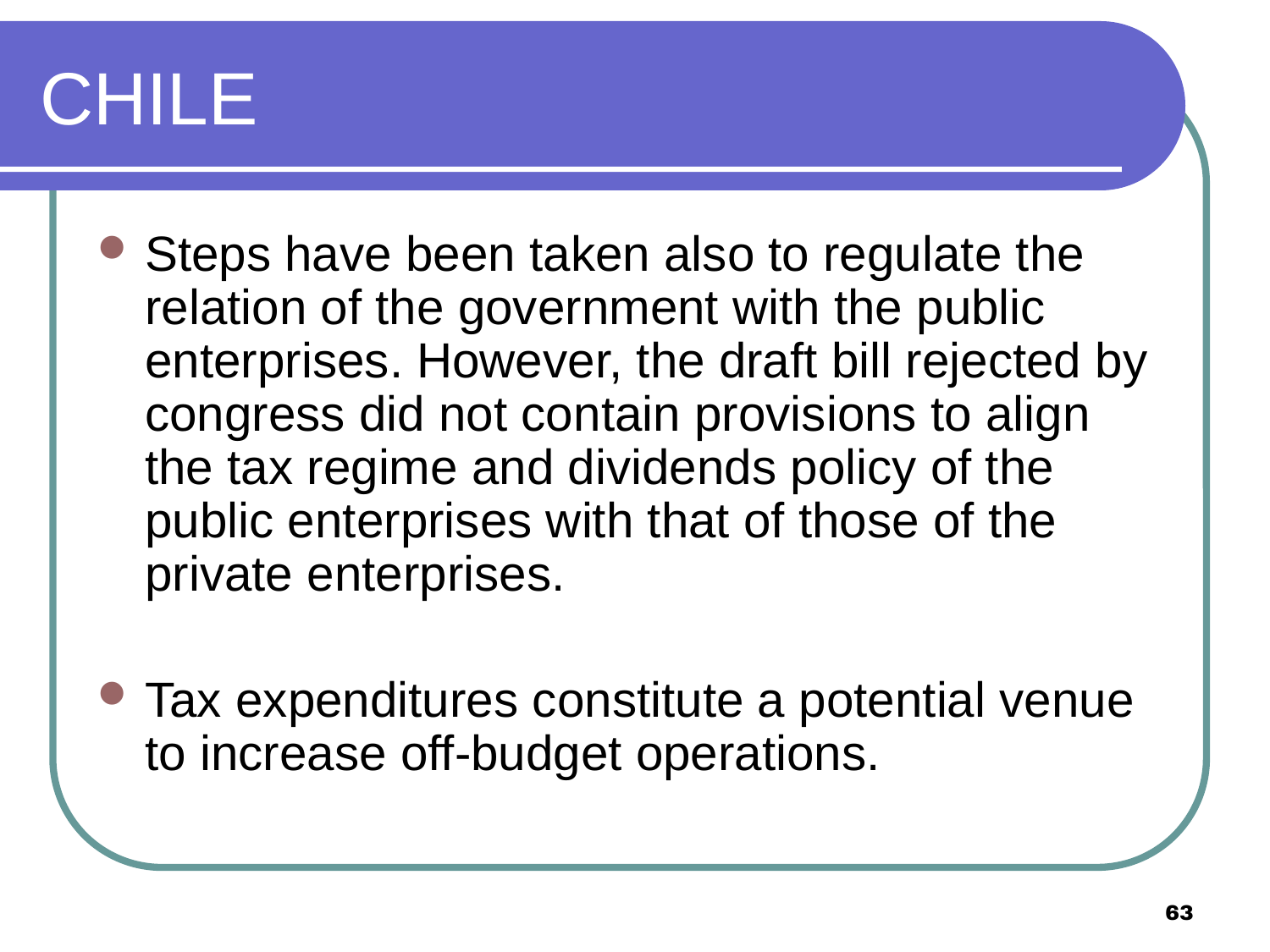

# CHILE
Steps have been taken also to regulate the relation of the government with the public enterprises. However, the draft bill rejected by congress did not contain provisions to align the tax regime and dividends policy of the public enterprises with that of those of the private enterprises.

Tax expenditures constitute a potential venue to increase off-budget operations.
63